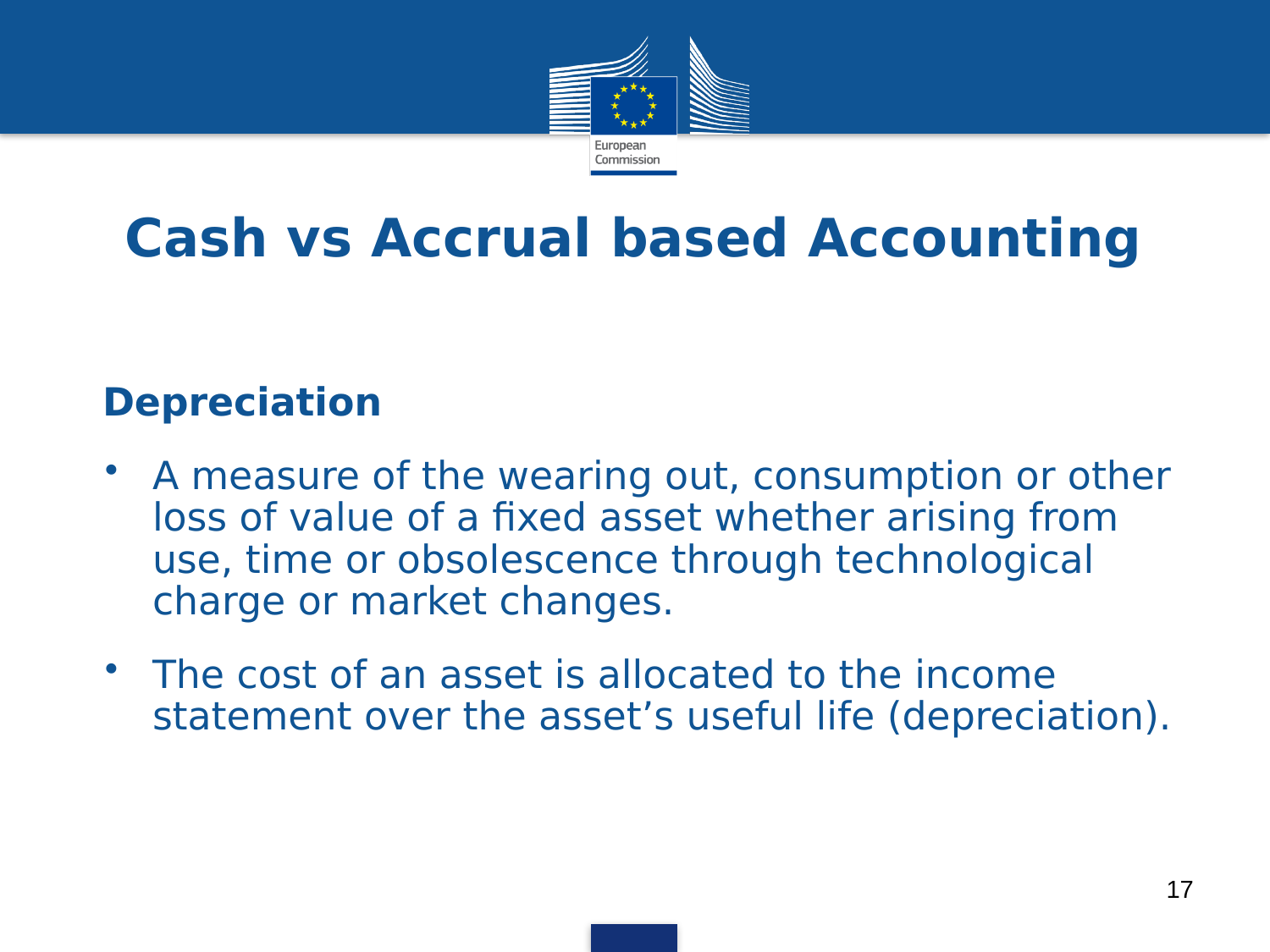

# Cash vs Accrual based Accounting
Depreciation
A measure of the wearing out, consumption or other loss of value of a fixed asset whether arising from use, time or obsolescence through technological charge or market changes.
The cost of an asset is allocated to the income statement over the asset’s useful life (depreciation).
17